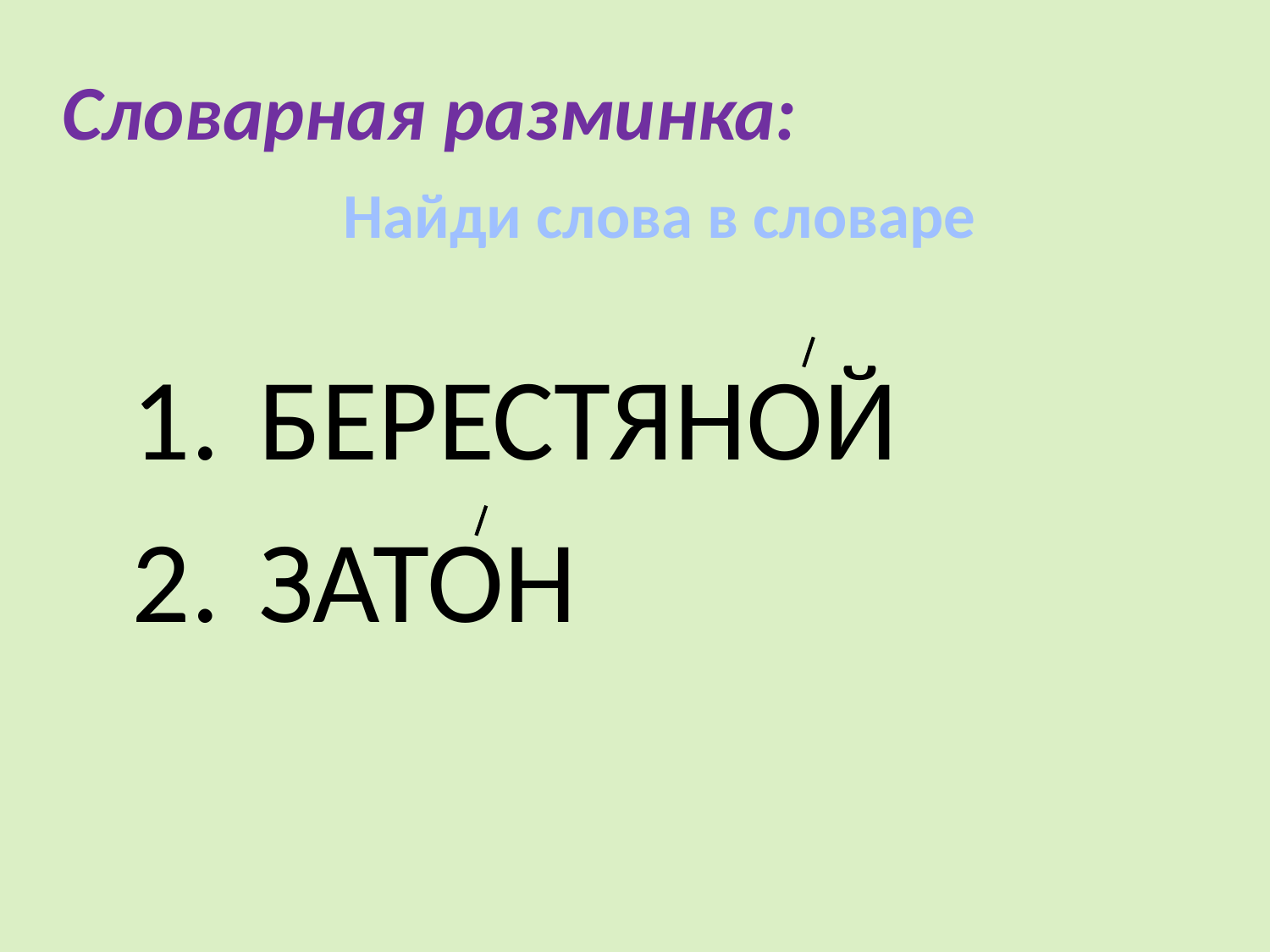

# Словарная разминка:
Найди слова в словаре
БЕРЕСТЯНОЙ
ЗАТОН